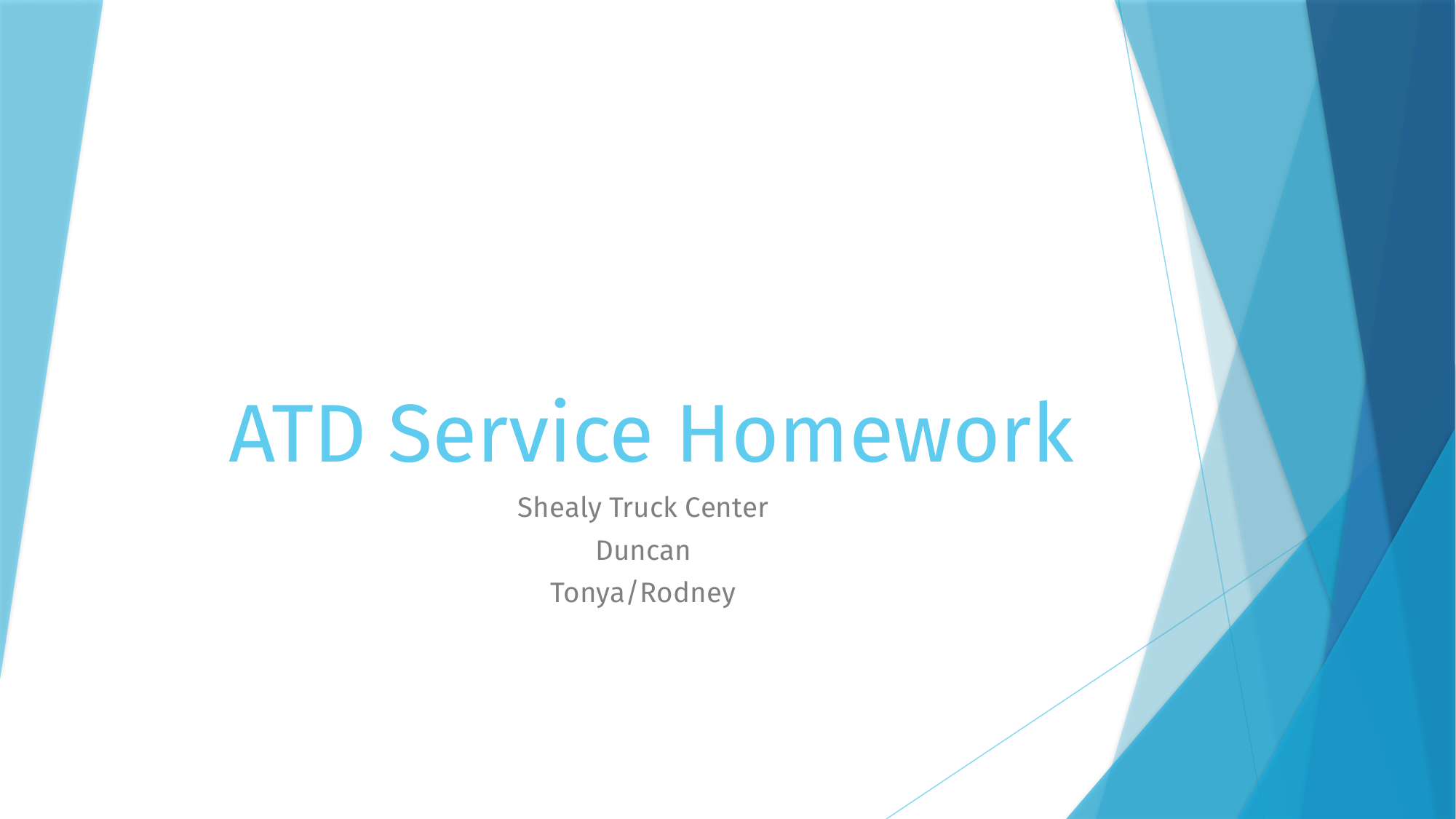

# ATD Service Homework
Shealy Truck Center
Duncan
Tonya/Rodney